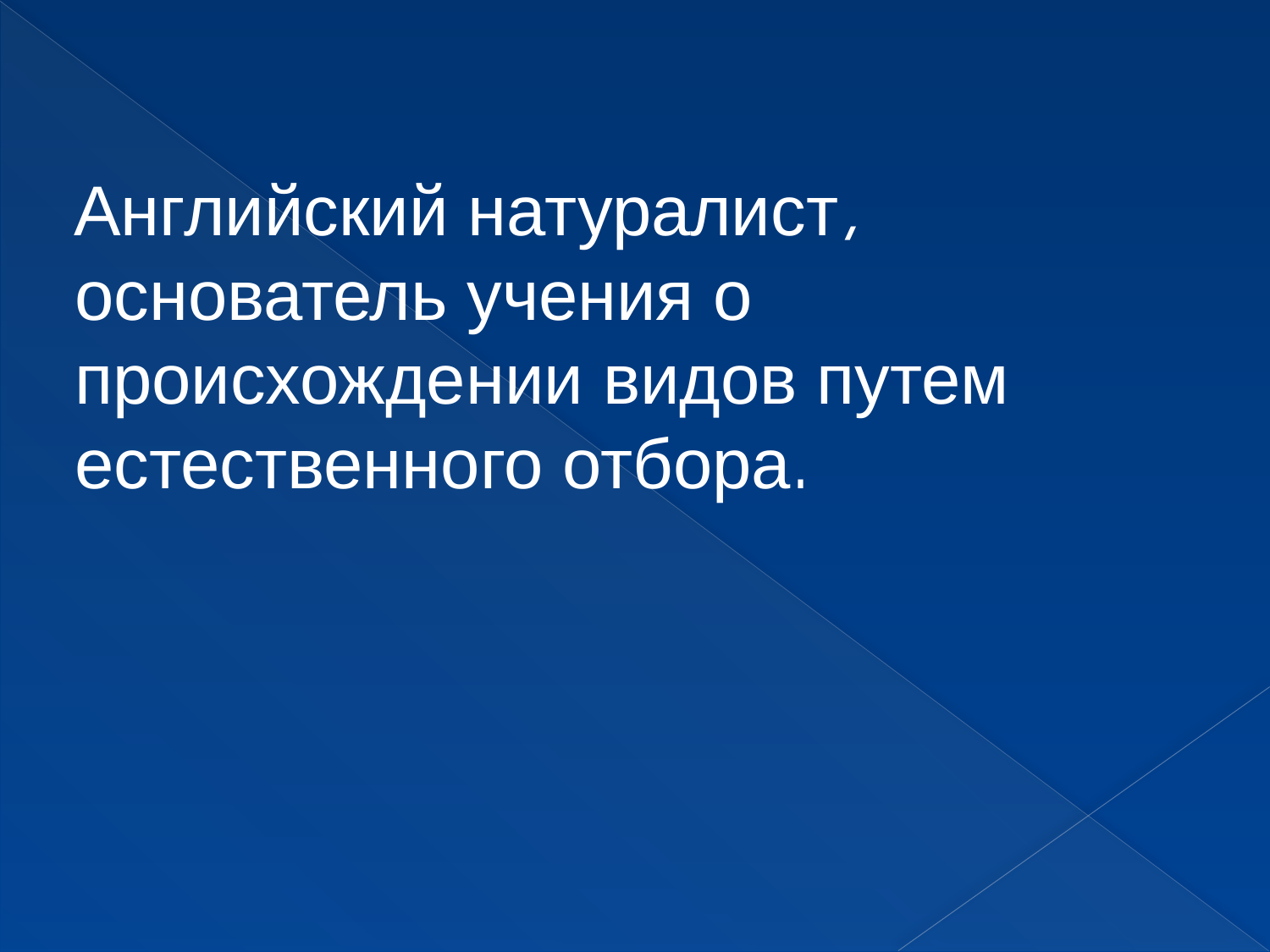

Английский натуралист, основатель учения о происхождении видов путем естественного отбора.